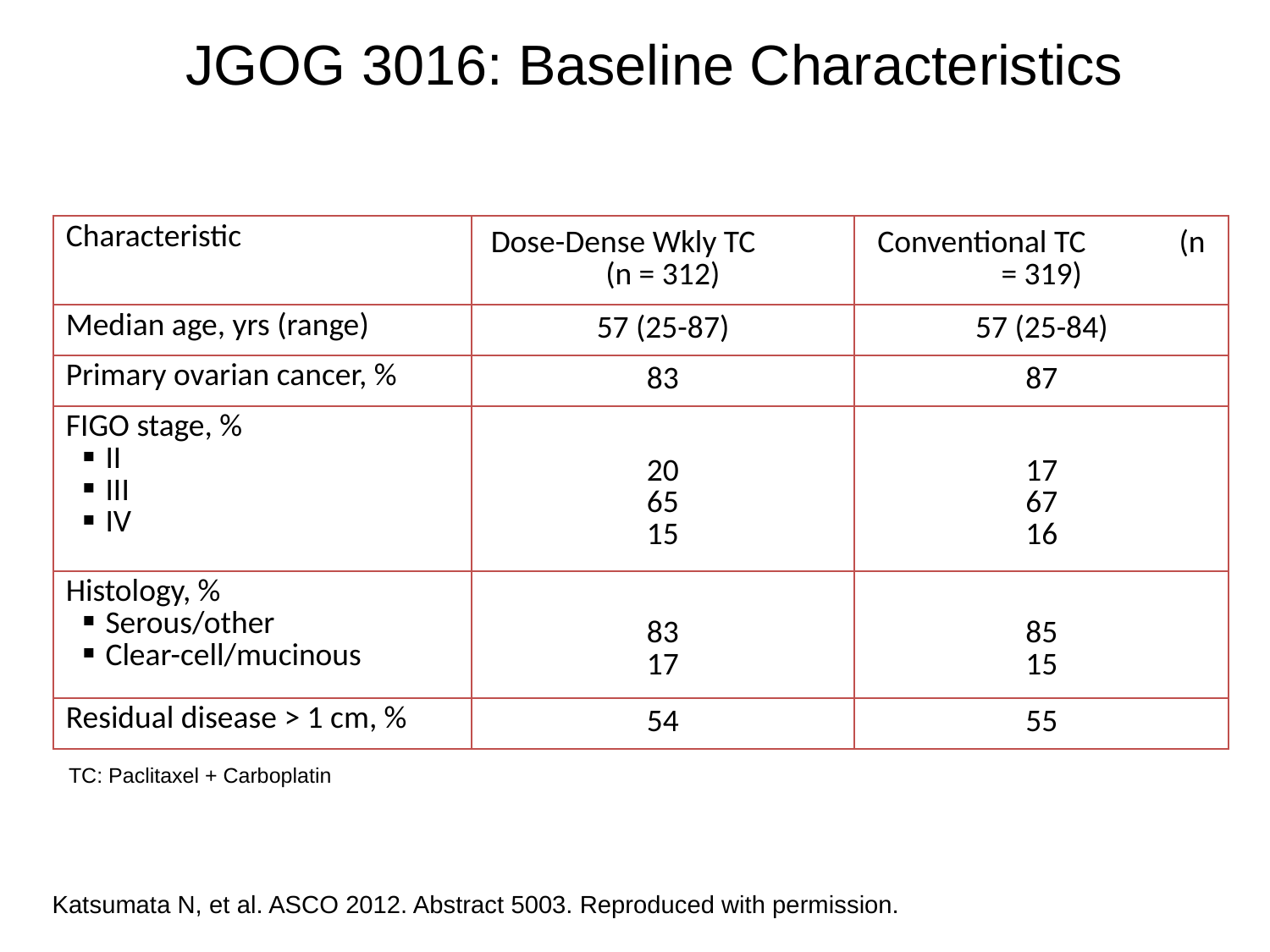

# JGOG 3016: Baseline Characteristics
| Characteristic | Dose-Dense Wkly TC (n = 312) | Conventional TC (n = 319) |
| --- | --- | --- |
| Median age, yrs (range) | 57 (25-87) | 57 (25-84) |
| Primary ovarian cancer, % | 83 | 87 |
| FIGO stage, % II III IV | 20 65 15 | 17 67 16 |
| Histology, % Serous/other Clear-cell/mucinous | 83 17 | 85 15 |
| Residual disease > 1 cm, % | 54 | 55 |
TC: Paclitaxel + Carboplatin
Katsumata N, et al. ASCO 2012. Abstract 5003. Reproduced with permission.